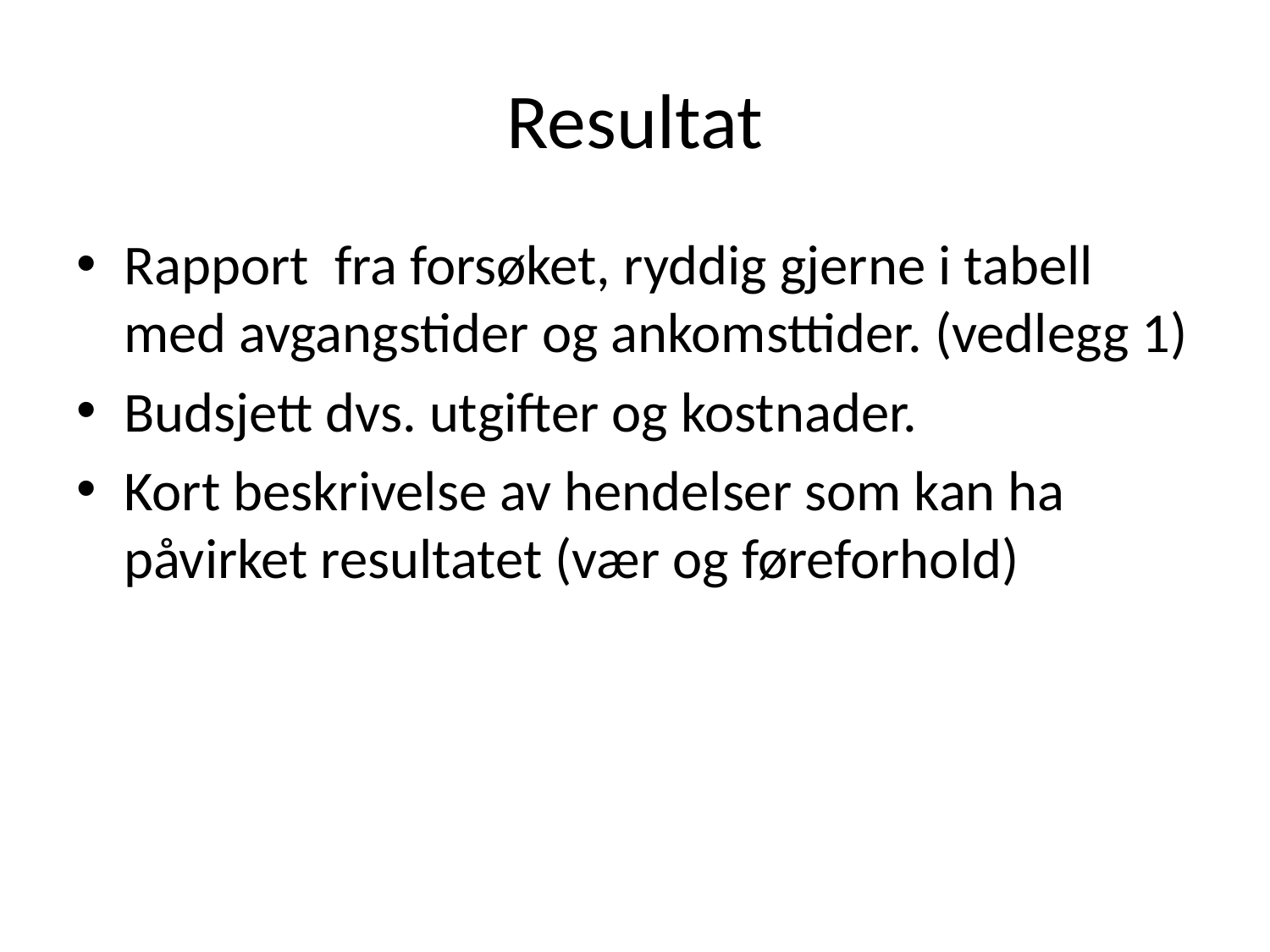

# Resultat
Rapport  fra forsøket, ryddig gjerne i tabell med avgangstider og ankomsttider. (vedlegg 1)
Budsjett dvs. utgifter og kostnader.
Kort beskrivelse av hendelser som kan ha påvirket resultatet (vær og føreforhold)